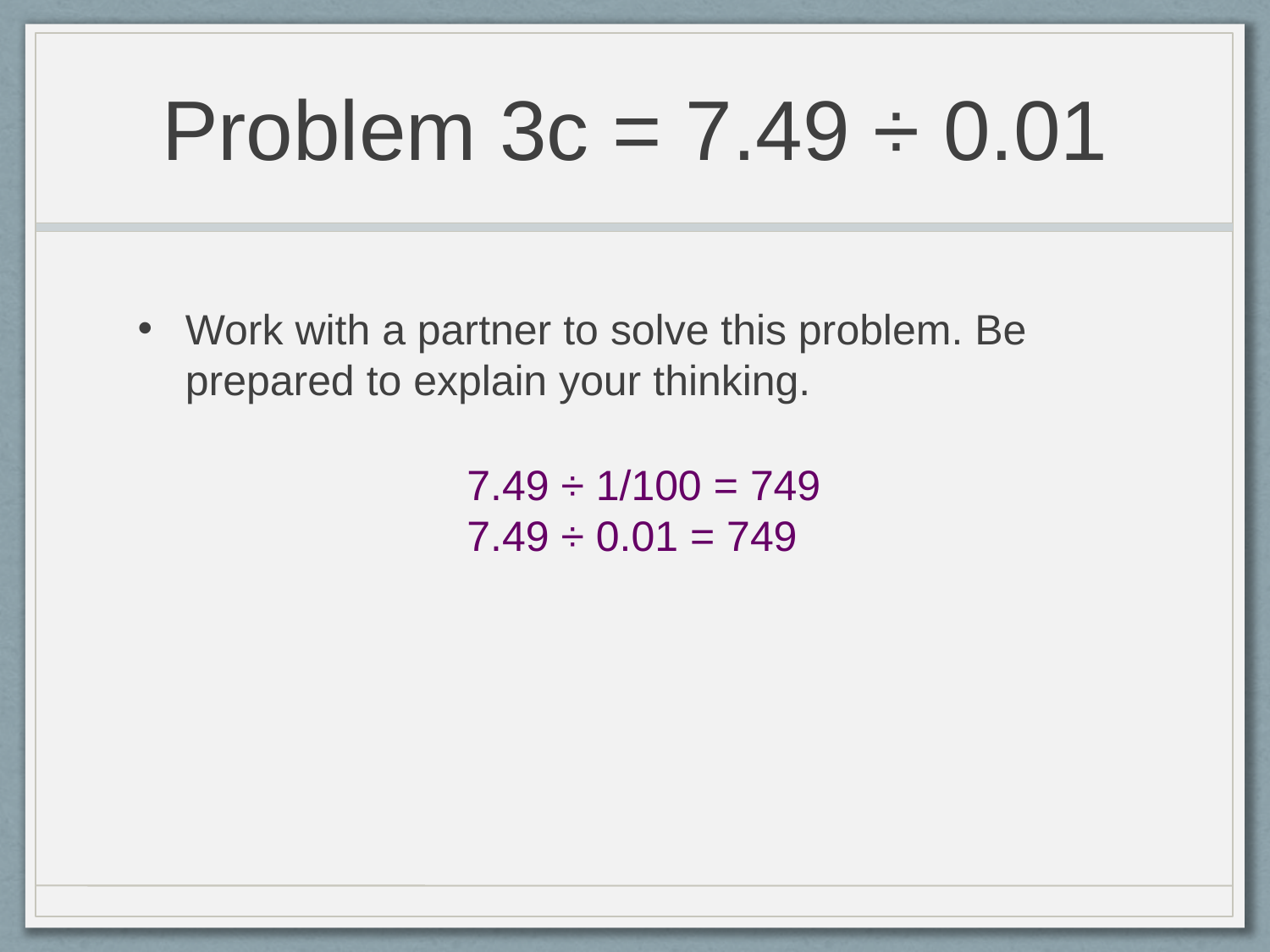

# Problem 3c = 7.49 ÷ 0.01
Work with a partner to solve this problem. Be prepared to explain your thinking.
7.49 ÷ 1/100 = 749
7.49 ÷ 0.01 = 749